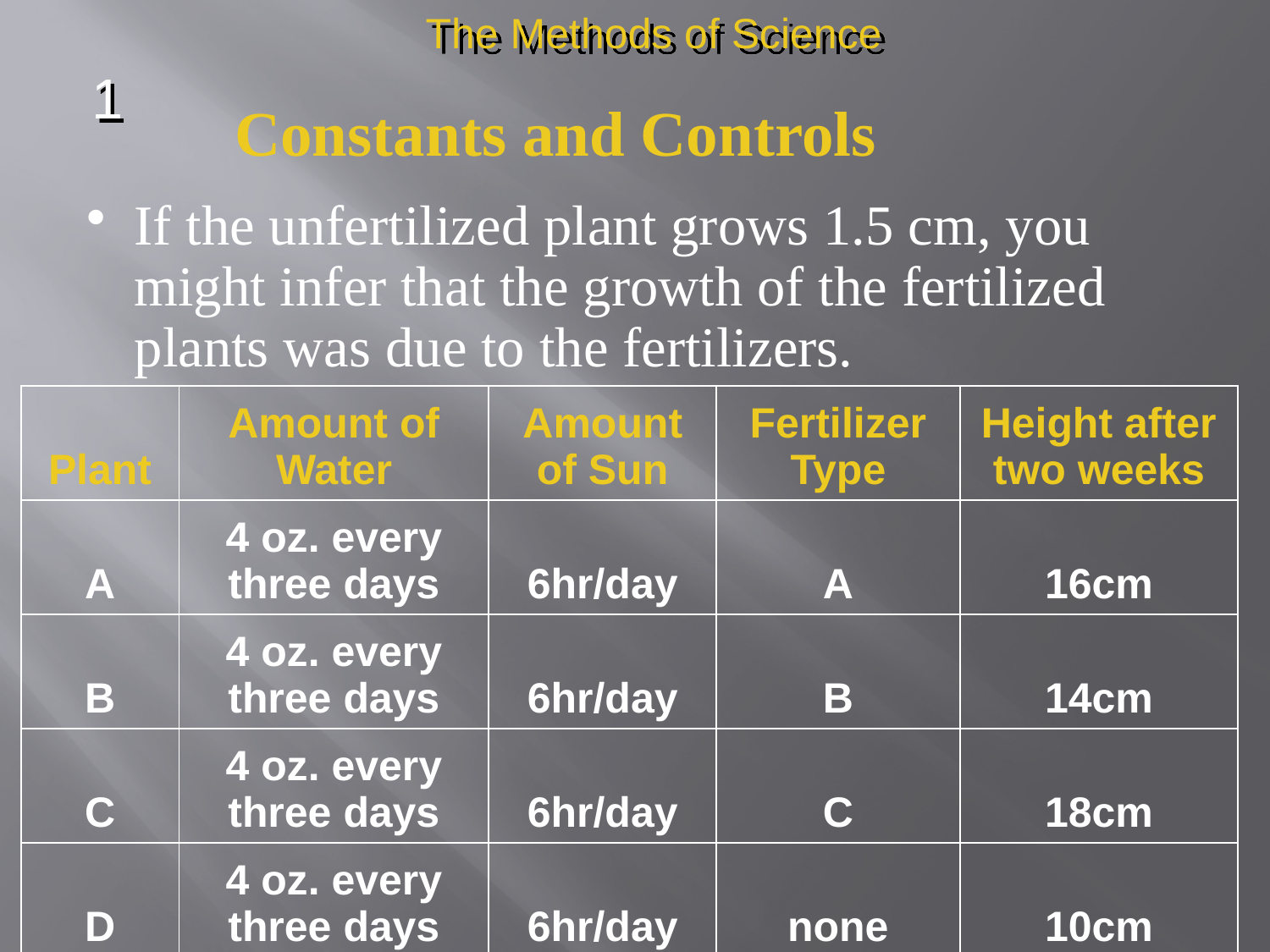

The Methods of Science
1
Constants and Controls
If the unfertilized plant grows 1.5 cm, you might infer that the growth of the fertilized plants was due to the fertilizers.
| Plant | Amount of Water | Amount of Sun | Fertilizer Type | Height after two weeks |
| --- | --- | --- | --- | --- |
| A | 4 oz. every three days | 6hr/day | A | 16cm |
| B | 4 oz. every three days | 6hr/day | B | 14cm |
| C | 4 oz. every three days | 6hr/day | C | 18cm |
| D | 4 oz. every three days | 6hr/day | none | 10cm |